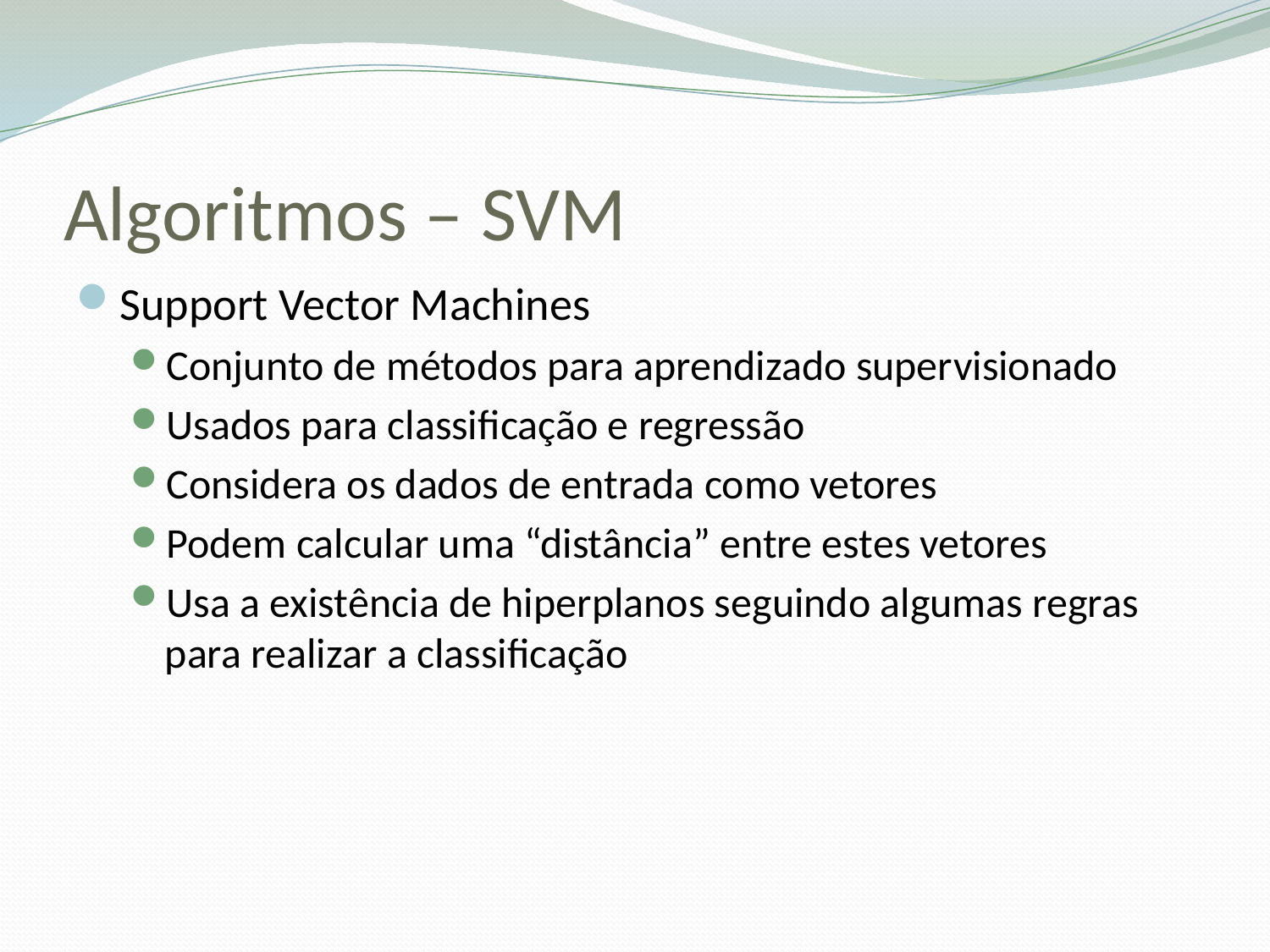

# Algoritmos – SVM
Support Vector Machines
Conjunto de métodos para aprendizado supervisionado
Usados para classificação e regressão
Considera os dados de entrada como vetores
Podem calcular uma “distância” entre estes vetores
Usa a existência de hiperplanos seguindo algumas regras para realizar a classificação